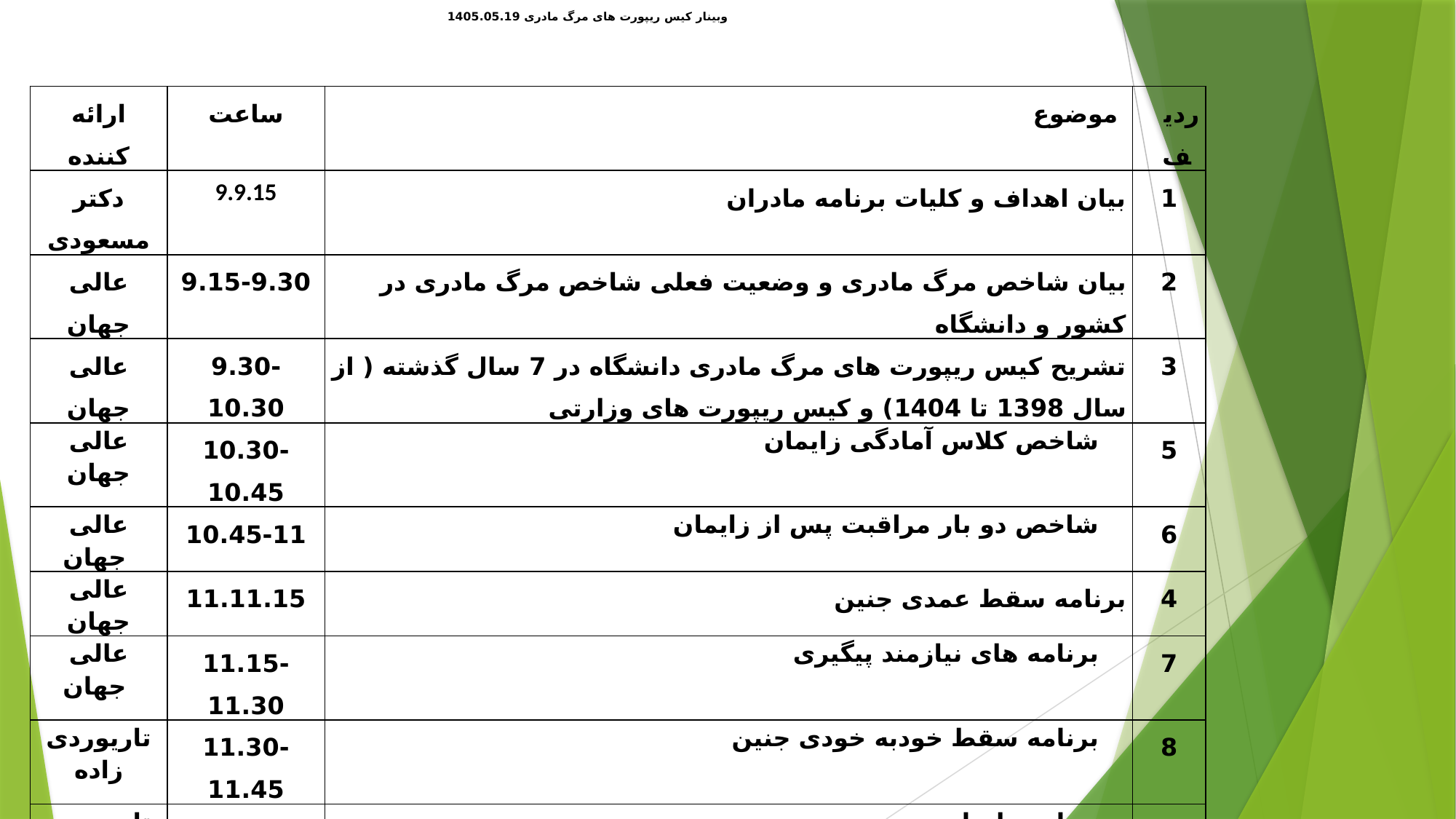

# وبینار کیس ریپورت های مرگ مادری 1405.05.19
| ارائه کننده | ساعت | موضوع | ردیف |
| --- | --- | --- | --- |
| دکتر مسعودی | 9.9.15 | بیان اهداف و کلیات برنامه مادران | 1 |
| عالی جهان | 9.15-9.30 | بیان شاخص مرگ مادری و وضعیت فعلی شاخص مرگ مادری در کشور و دانشگاه | 2 |
| عالی جهان | 9.30-10.30 | تشریح کیس ریپورت های مرگ مادری دانشگاه در 7 سال گذشته ( از سال 1398 تا 1404) و کیس ریپورت های وزارتی | 3 |
| عالی جهان | 10.30-10.45 | شاخص کلاس آمادگی زایمان | 5 |
| عالی جهان | 10.45-11 | شاخص دو بار مراقبت پس از زایمان | 6 |
| عالی جهان | 11.11.15 | برنامه سقط عمدی جنین | 4 |
| عالی جهان | 11.15-11.30 | برنامه های نیازمند پیگیری | 7 |
| تاریوردی زاده | 11.30-11.45 | برنامه سقط خودبه خودی جنین | 8 |
| تاریوردی زاده | 11.45-12 | برنامه زایمان زودرس | 9 |
| تاریوردی زاده | 12.12.15 | برنامه پیش از بارداری | 10 |
| تاریوردی زاده | 12.15-12.30 | مراقبت متناسب با سن بارداری | 11 |
| تاریوردی زاده | 12.30-13 | برنامه های نیازمند پیگیری | 12 |